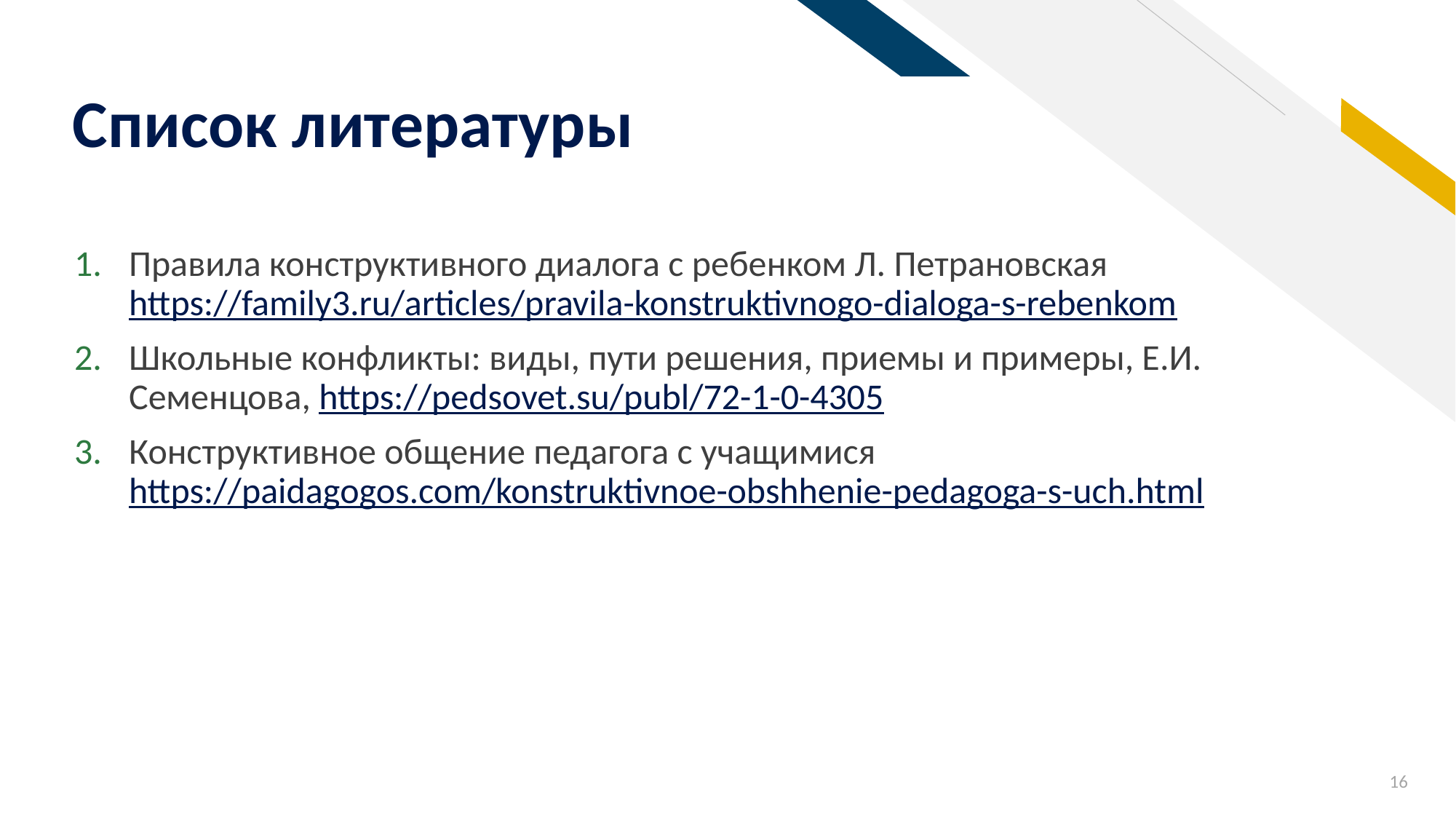

# Список литературы

Правила конструктивного диалога с ребенком Л. Петрановская https://family3.ru/articles/pravila-konstruktivnogo-dialoga-s-rebenkom
Школьные конфликты: виды, пути решения, приемы и примеры, Е.И. Семенцова, https://pedsovet.su/publ/72-1-0-4305
Конструктивное общение педагога с учащимися https://paidagogos.com/konstruktivnoe-obshhenie-pedagoga-s-uch.html

16